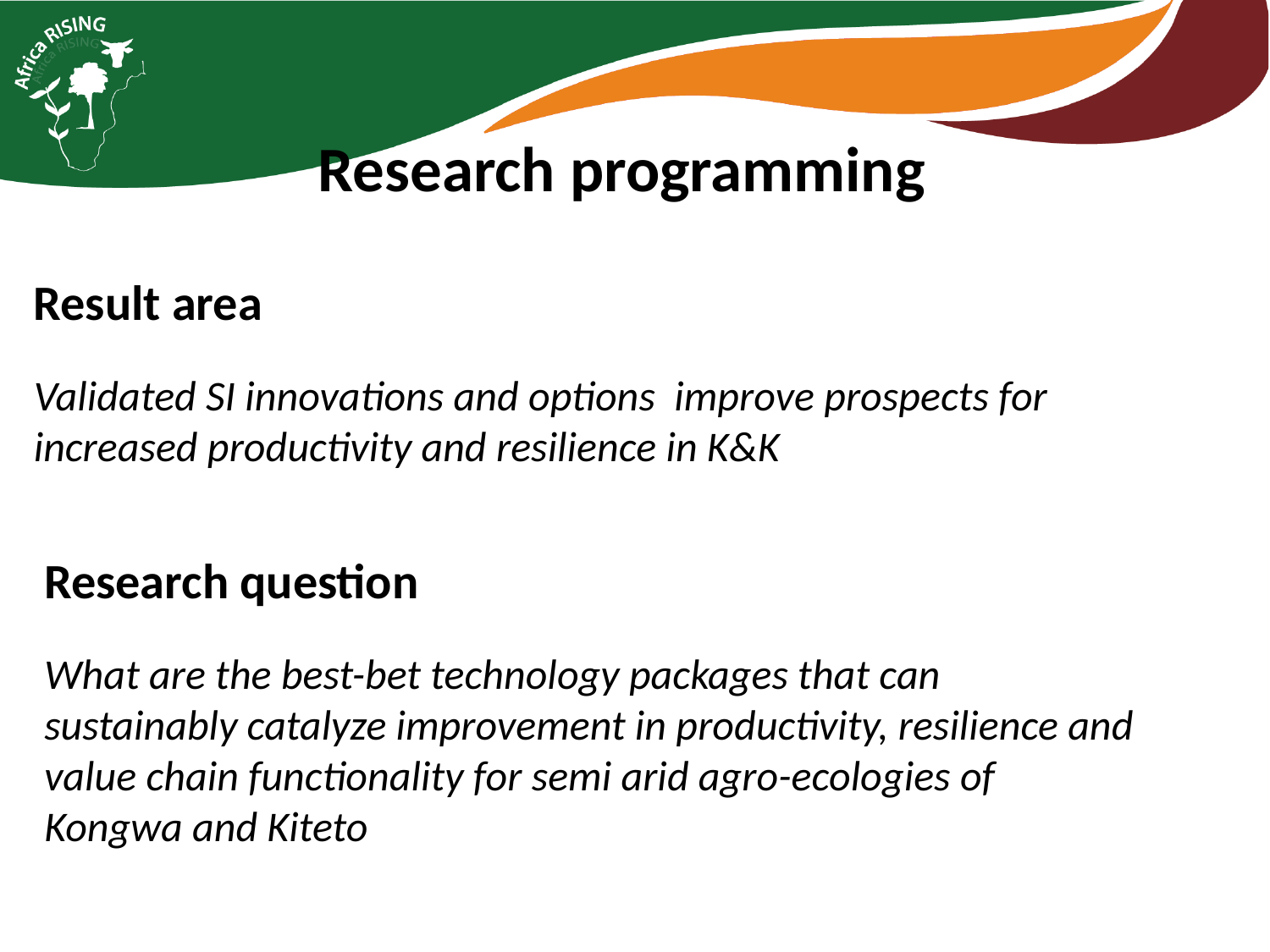

Research programming
Result area

Validated SI innovations and options  improve prospects for increased productivity and resilience in K&K

Research question

What are the best-bet technology packages that can sustainably catalyze improvement in productivity, resilience and value chain functionality for semi arid agro-ecologies of Kongwa and Kiteto